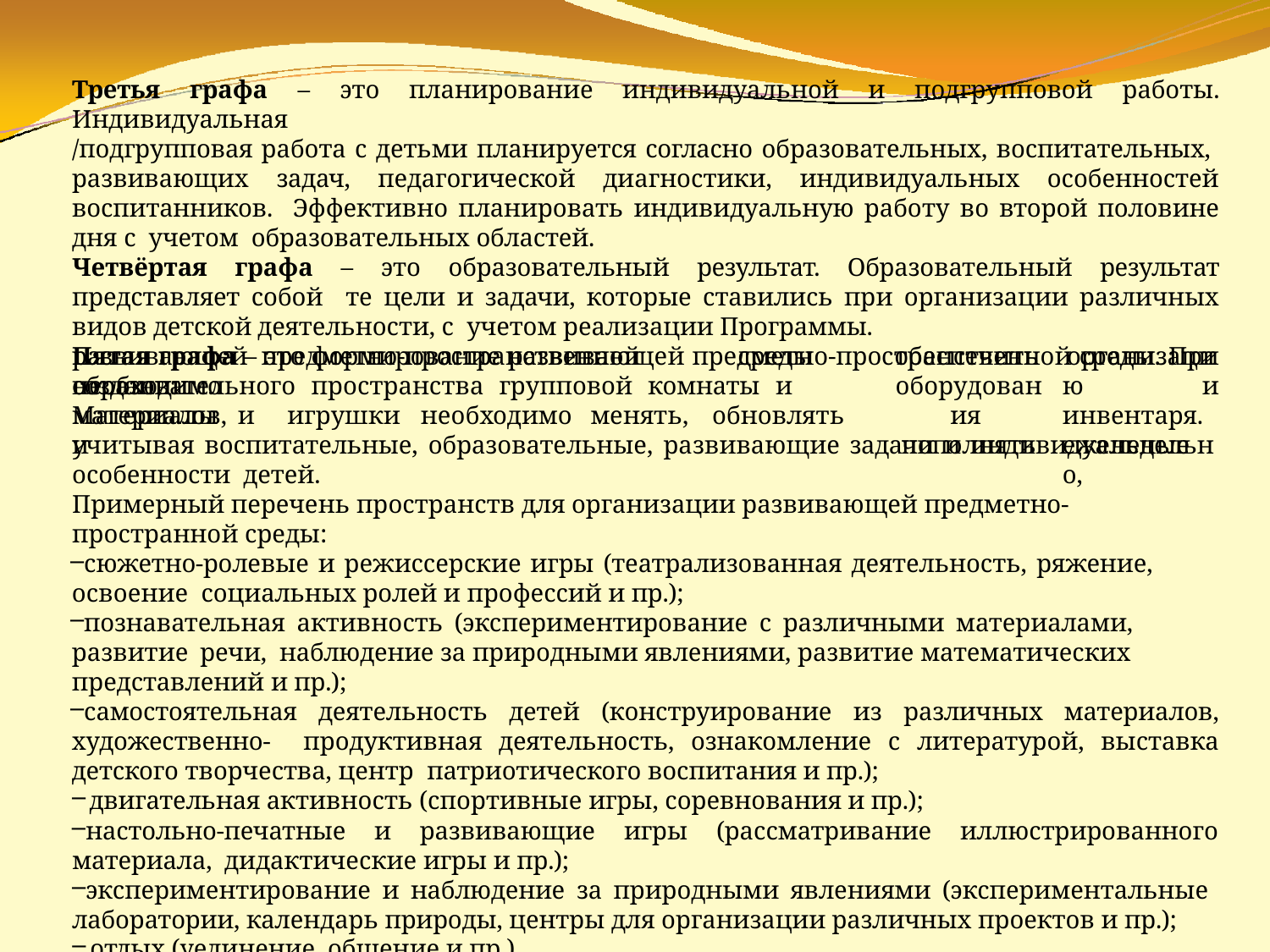

Третья графа – это планирование индивидуальной и подгрупповой работы. Индивидуальная
/подгрупповая работа с детьми планируется согласно образовательных, воспитательных,  развивающих задач, педагогической диагностики, индивидуальных особенностей воспитанников.  Эффективно планировать индивидуальную работу во второй половине дня с учетом  образовательных областей.
Четвёртая графа – это образовательный результат. Образовательный результат представляет собой  те цели и задачи, которые ставились при организации различных видов детской деятельности, с  учетом реализации Программы.
Пятая графа – это формирование развивающей предметно-пространственной среды. При создании
развивающей	предметно-пространственной	среды	необходимо
обеспечить  оборудования  пополнять
организацию  и инвентаря.  еженедельно,
образовательного пространства групповой комнаты и материалов,
Материалы	и	игрушки	необходимо	менять,	обновлять	и
учитывая воспитательные, образовательные, развивающие задачи и индивидуальные особенности  детей.
Примерный перечень пространств для организации развивающей предметно-пространной среды:
сюжетно-ролевые и режиссерские игры (театрализованная деятельность, ряжение, освоение  социальных ролей и профессий и пр.);
познавательная активность (экспериментирование с различными материалами, развитие речи,  наблюдение за природными явлениями, развитие математических представлений и пр.);
самостоятельная деятельность детей (конструирование из различных материалов, художественно-  продуктивная деятельность, ознакомление с литературой, выставка детского творчества, центр  патриотического воспитания и пр.);
двигательная активность (спортивные игры, соревнования и пр.);
настольно-печатные и развивающие игры (рассматривание иллюстрированного материала,  дидактические игры и пр.);
экспериментирование и наблюдение за природными явлениями (экспериментальные  лаборатории, календарь природы, центры для организации различных проектов и пр.);
отдых (уединение, общение и пр.).